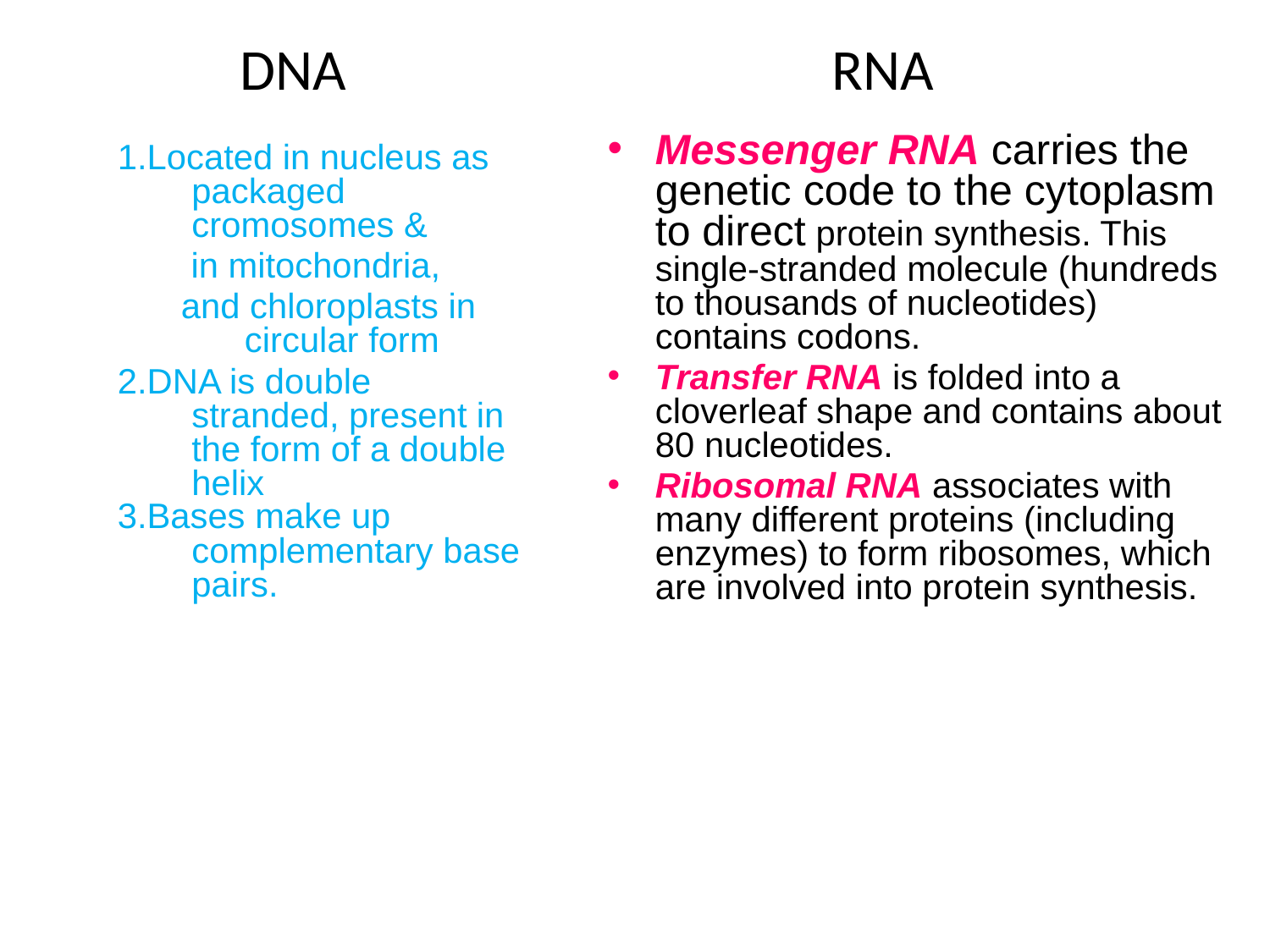

# DNA                                     RNA
Messenger RNA carries the genetic code to the cytoplasm to direct protein synthesis. This single-stranded molecule (hundreds to thousands of nucleotides) contains codons.
Transfer RNA is folded into a cloverleaf shape and contains about 80 nucleotides.
Ribosomal RNA associates with many different proteins (including enzymes) to form ribosomes, which are involved into protein synthesis.

1.Located in nucleus as packaged cromosomes &
 in mitochondria,
and chloroplasts in circular form
2.DNA is double stranded, present in the form of a double helix
3.Bases make up complementary base pairs.